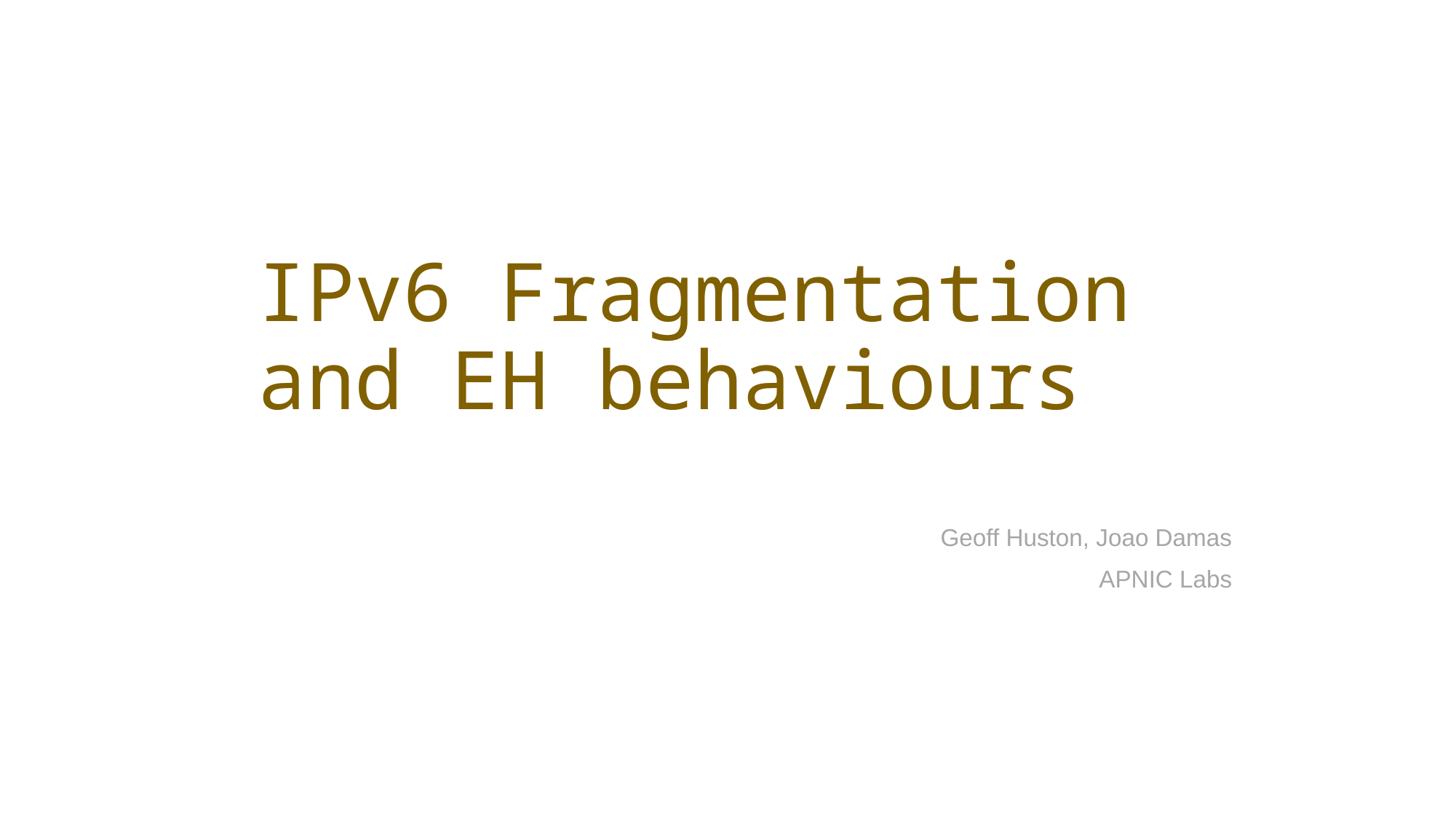

# IPv6 Fragmentation and EH behaviours
Geoff Huston, Joao Damas
APNIC Labs